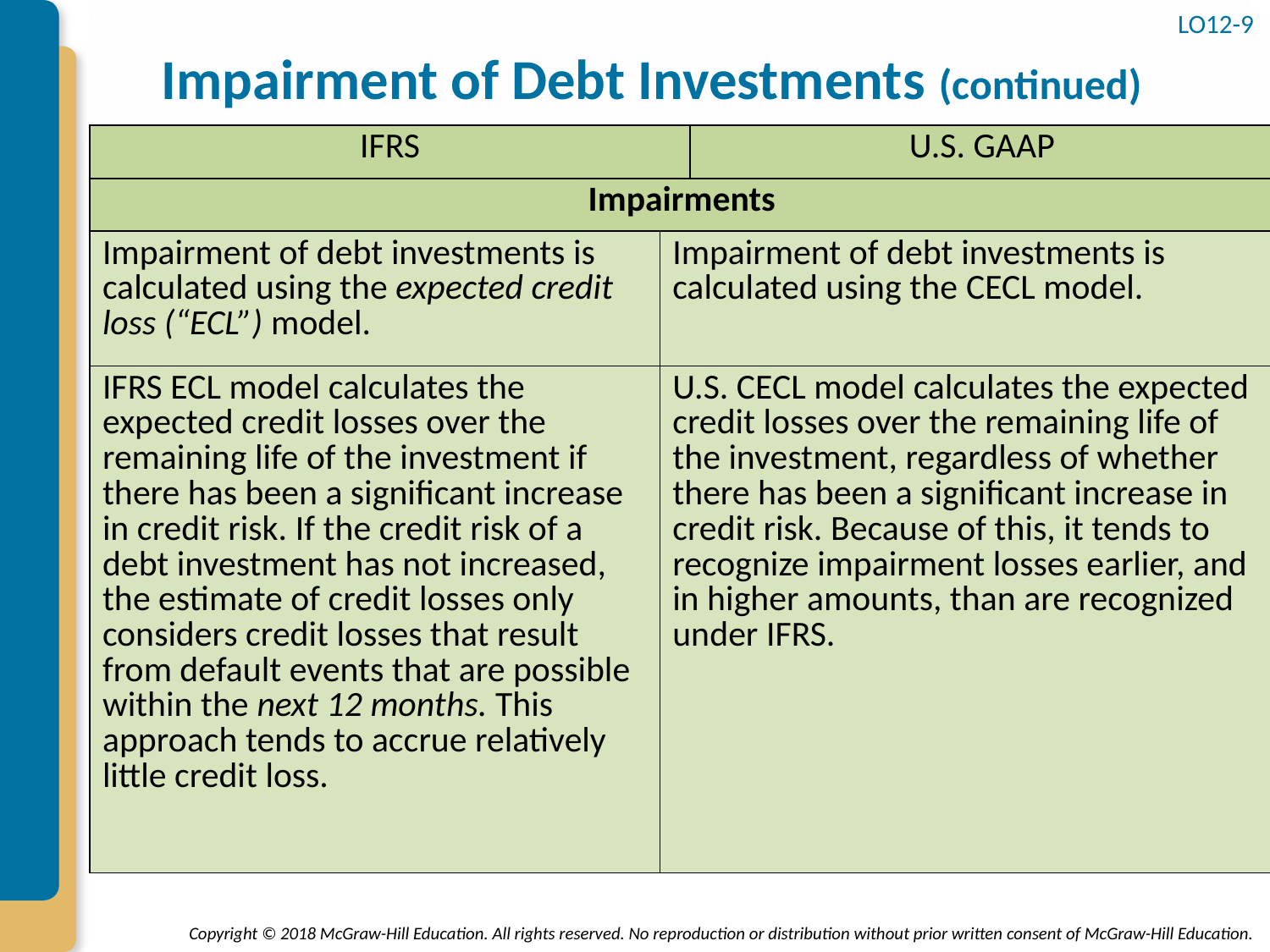

LO12-9
# Impairment of Debt Investments (continued)
| IFRS |  | U.S. GAAP |
| --- | --- | --- |
| Impairments |  |  |
| Impairment of debt investments is calculated using the expected credit loss (“ECL”) model. | Impairment of debt investments is calculated using the CECL model. |  |
| IFRS ECL model calculates the expected credit losses over the remaining life of the investment if there has been a significant increase in credit risk. If the credit risk of a debt investment has not increased, the estimate of credit losses only considers credit losses that result from default events that are possible within the next 12 months. This approach tends to accrue relatively little credit loss. | U.S. CECL model calculates the expected credit losses over the remaining life of the investment, regardless of whether there has been a significant increase in credit risk. Because of this, it tends to recognize impairment losses earlier, and in higher amounts, than are recognized under IFRS. |  |